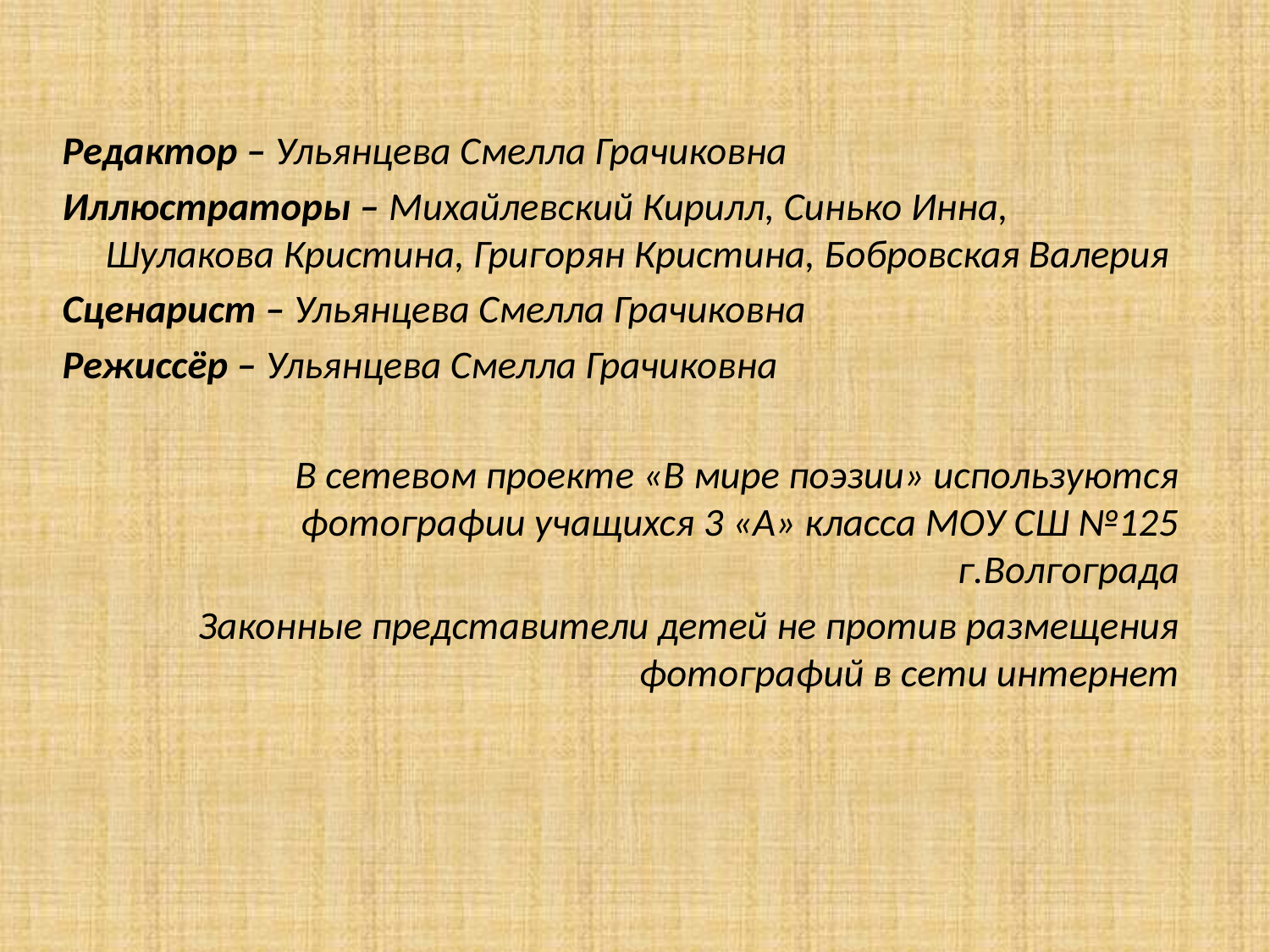

Редактор – Ульянцева Смелла Грачиковна
Иллюстраторы – Михайлевский Кирилл, Синько Инна, Шулакова Кристина, Григорян Кристина, Бобровская Валерия
Сценарист – Ульянцева Смелла Грачиковна
Режиссёр – Ульянцева Смелла Грачиковна

В сетевом проекте «В мире поэзии» используются фотографии учащихся 3 «А» класса МОУ СШ №125 г.Волгограда
Законные представители детей не против размещения фотографий в сети интернет